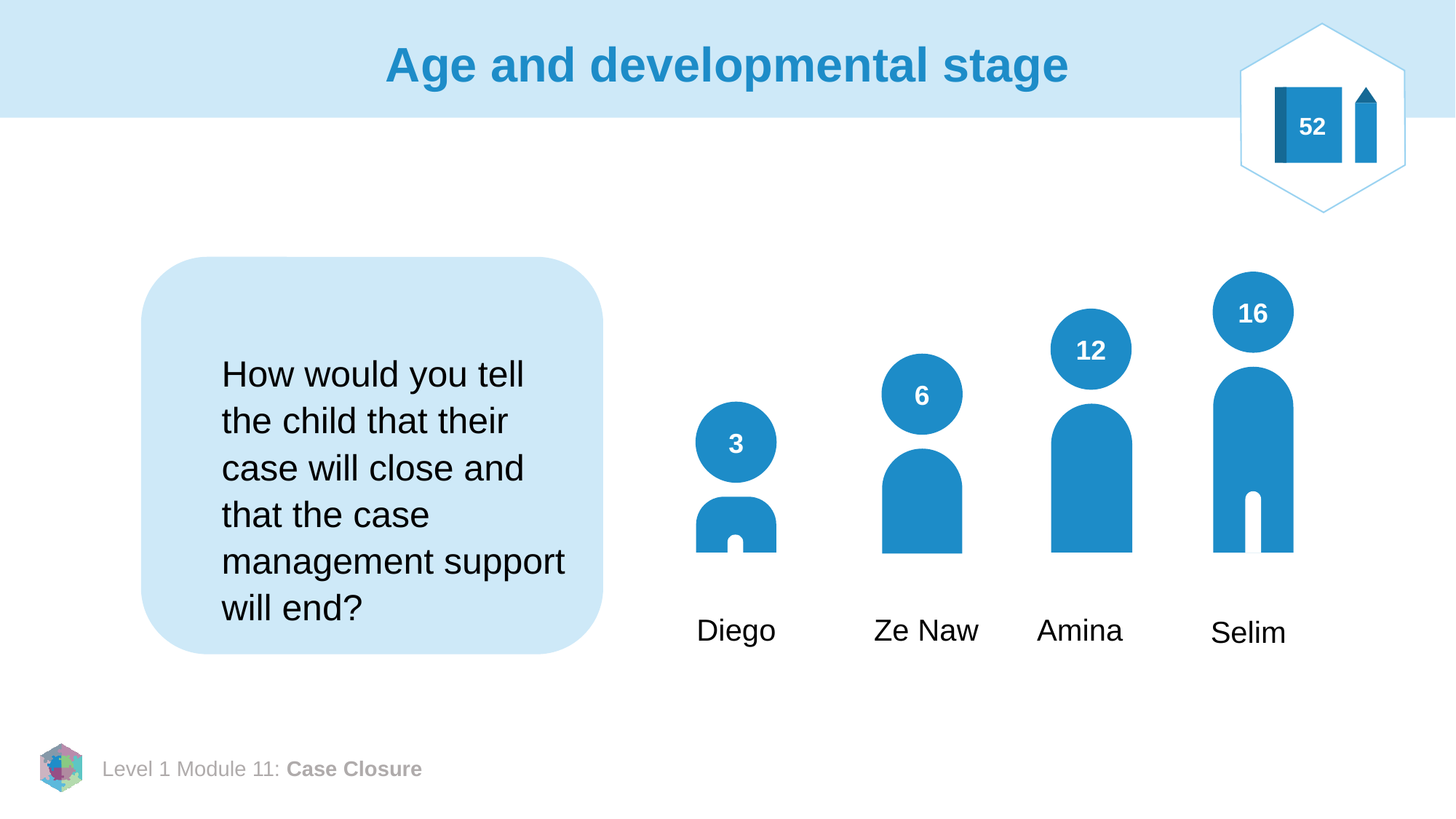

# Age and developmental stage

52

16

12
How would you tell the child that their case will close and that the case management support will end?
6

3

Amina
Diego
Ze Naw
Selim